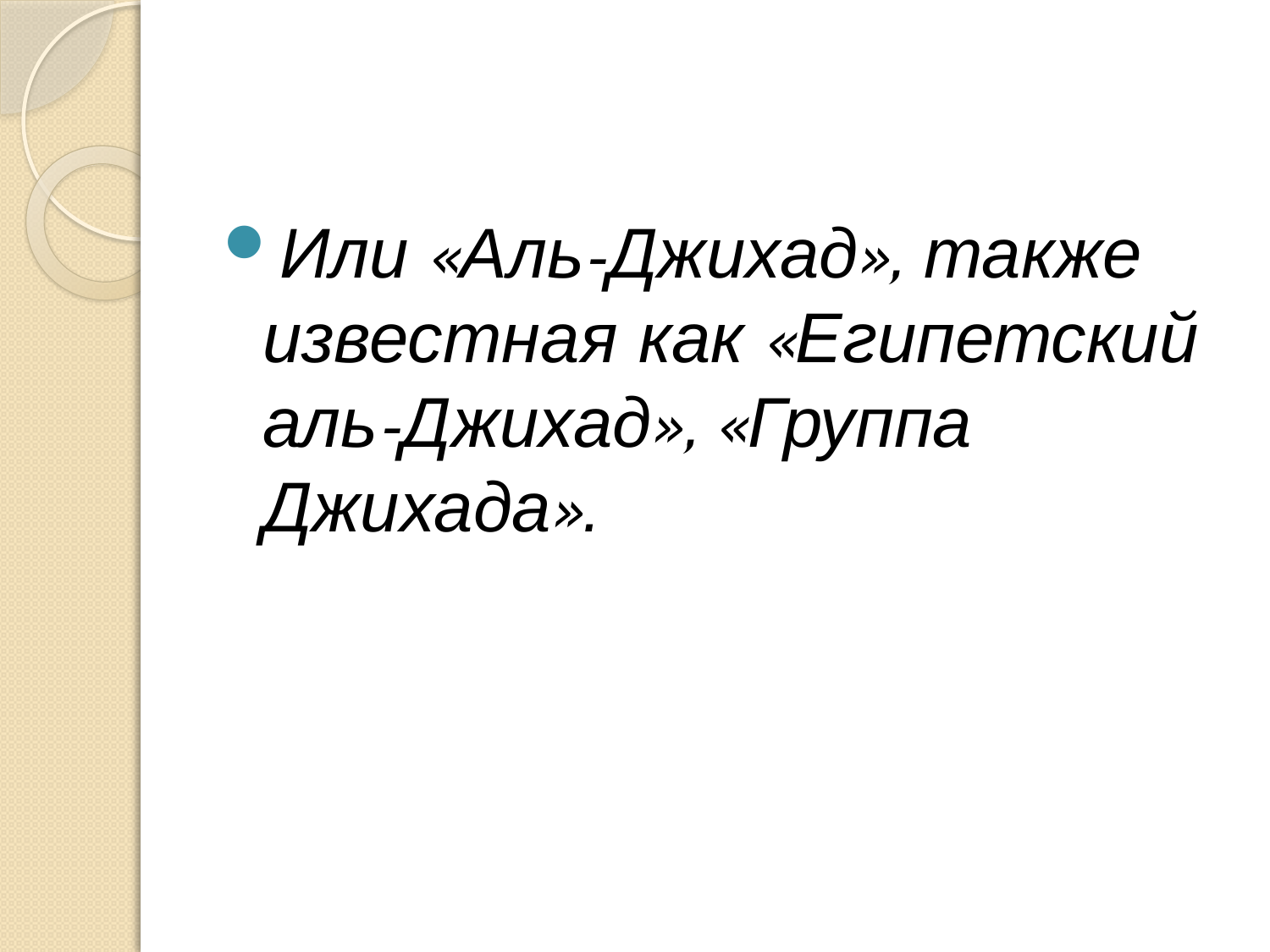

# Эль-Джихад
Или «Аль-Джихад», также известная как «Египетский аль-Джихад», «Группа Джихада».